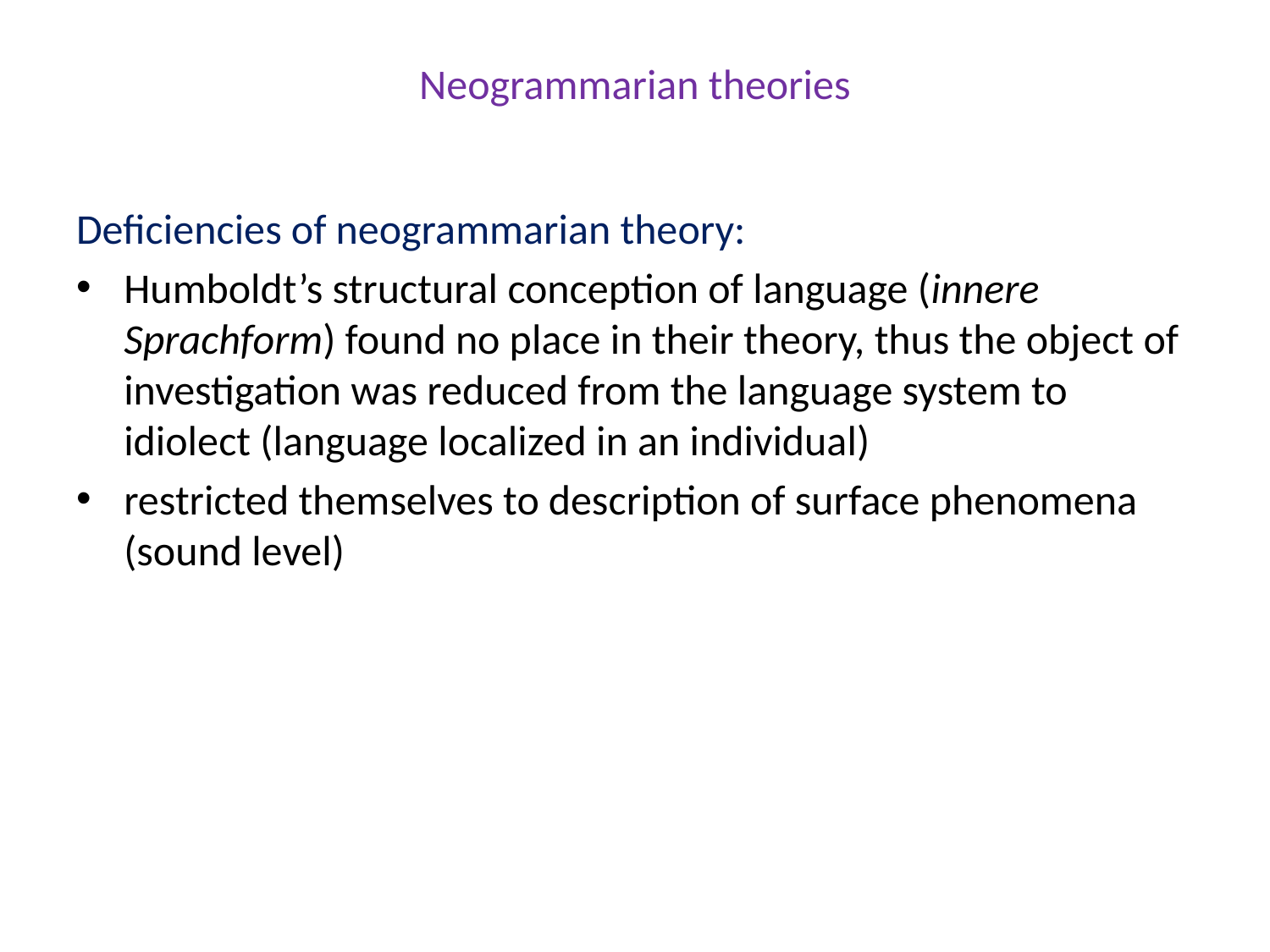

# Neogrammarian theories

Deficiencies of neogrammarian theory:
Humboldt’s structural conception of language (innere Sprachform) found no place in their theory, thus the object of investigation was reduced from the language system to idiolect (language localized in an individual)
restricted themselves to description of surface phenomena (sound level)